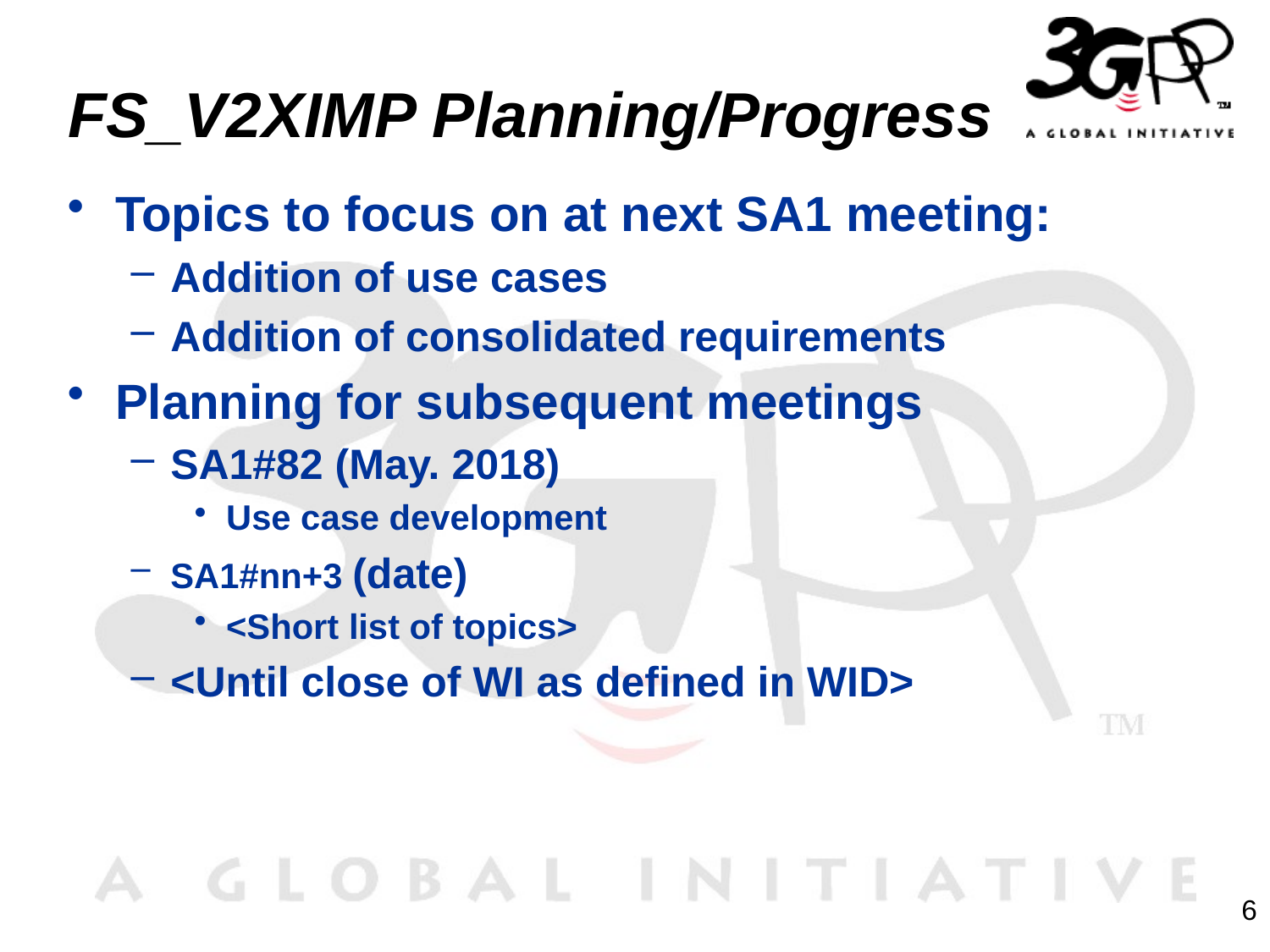

# FS_V2XIMP Planning/Progress
Topics to focus on at next SA1 meeting:
Addition of use cases
Addition of consolidated requirements
Planning for subsequent meetings
SA1#82 (May. 2018)
Use case development
SA1#nn+3 (date)
<Short list of topics>
<Until close of WI as defined in WID>
6